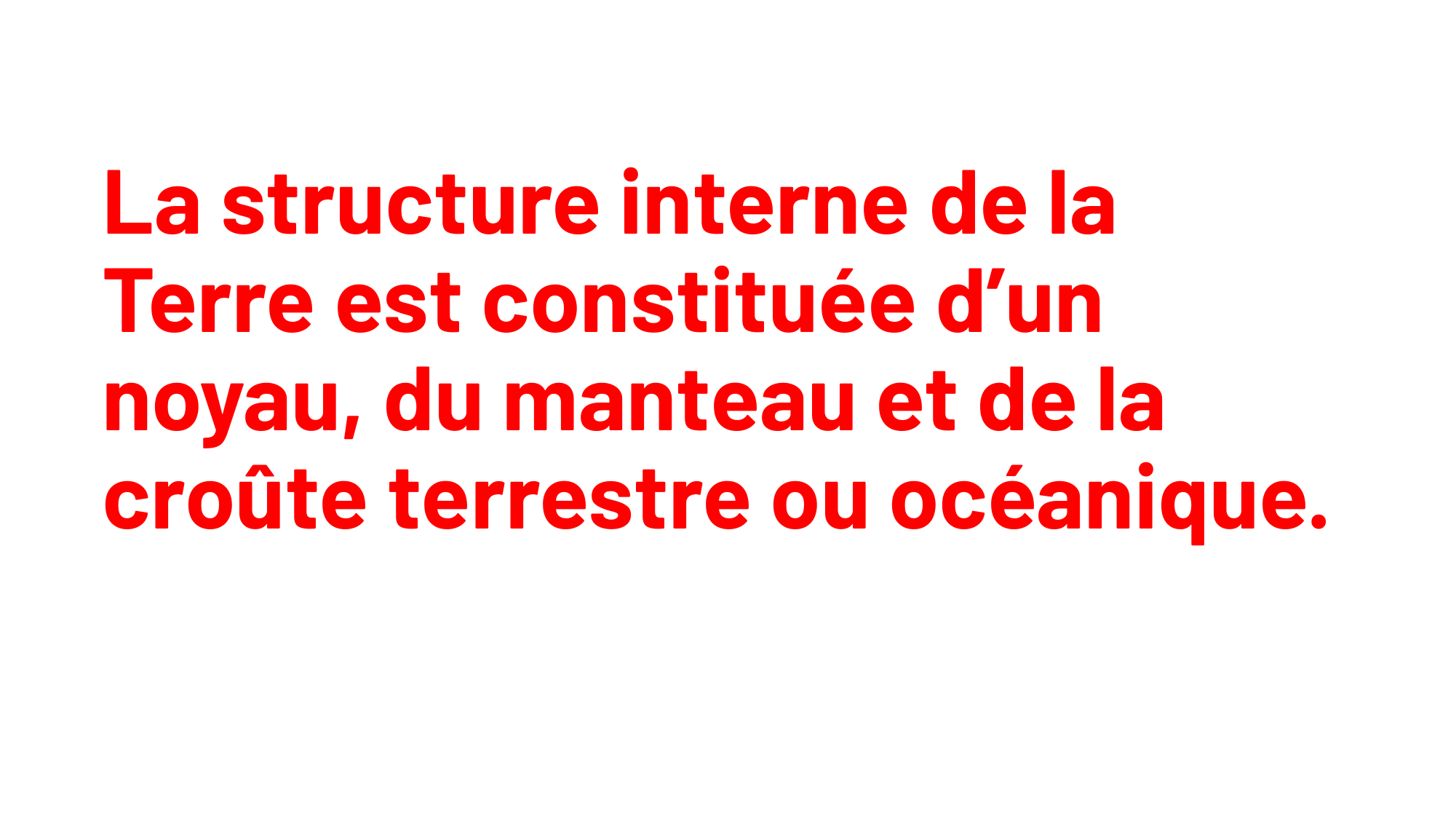

La structure interne de la Terre est constituée d’un noyau, du manteau et de la croûte terrestre ou océanique.